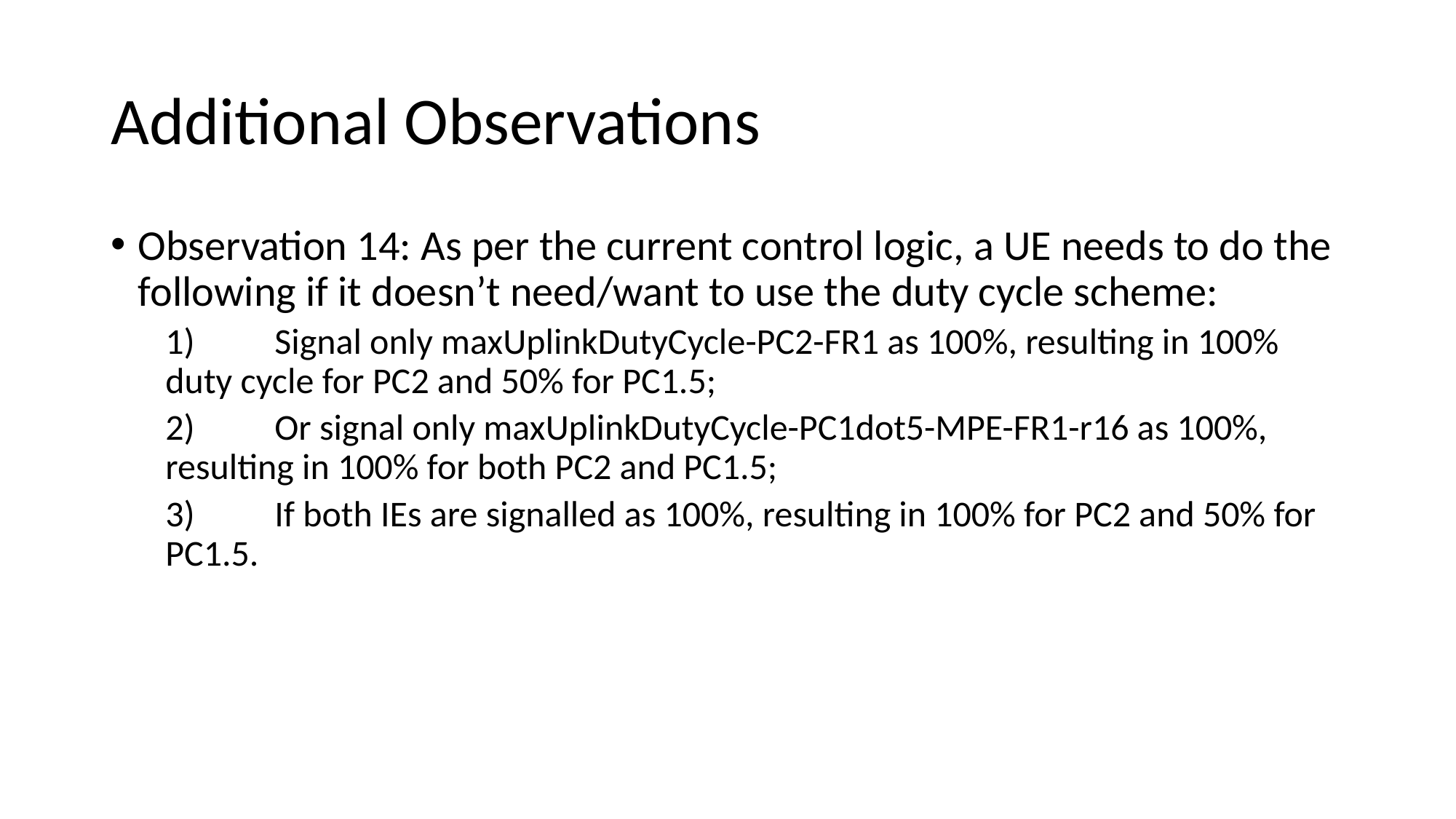

# Additional Observations
Observation 14: As per the current control logic, a UE needs to do the following if it doesn’t need/want to use the duty cycle scheme:
1)	Signal only maxUplinkDutyCycle-PC2-FR1 as 100%, resulting in 100% duty cycle for PC2 and 50% for PC1.5;
2)	Or signal only maxUplinkDutyCycle-PC1dot5-MPE-FR1-r16 as 100%, resulting in 100% for both PC2 and PC1.5;
3)	If both IEs are signalled as 100%, resulting in 100% for PC2 and 50% for PC1.5.